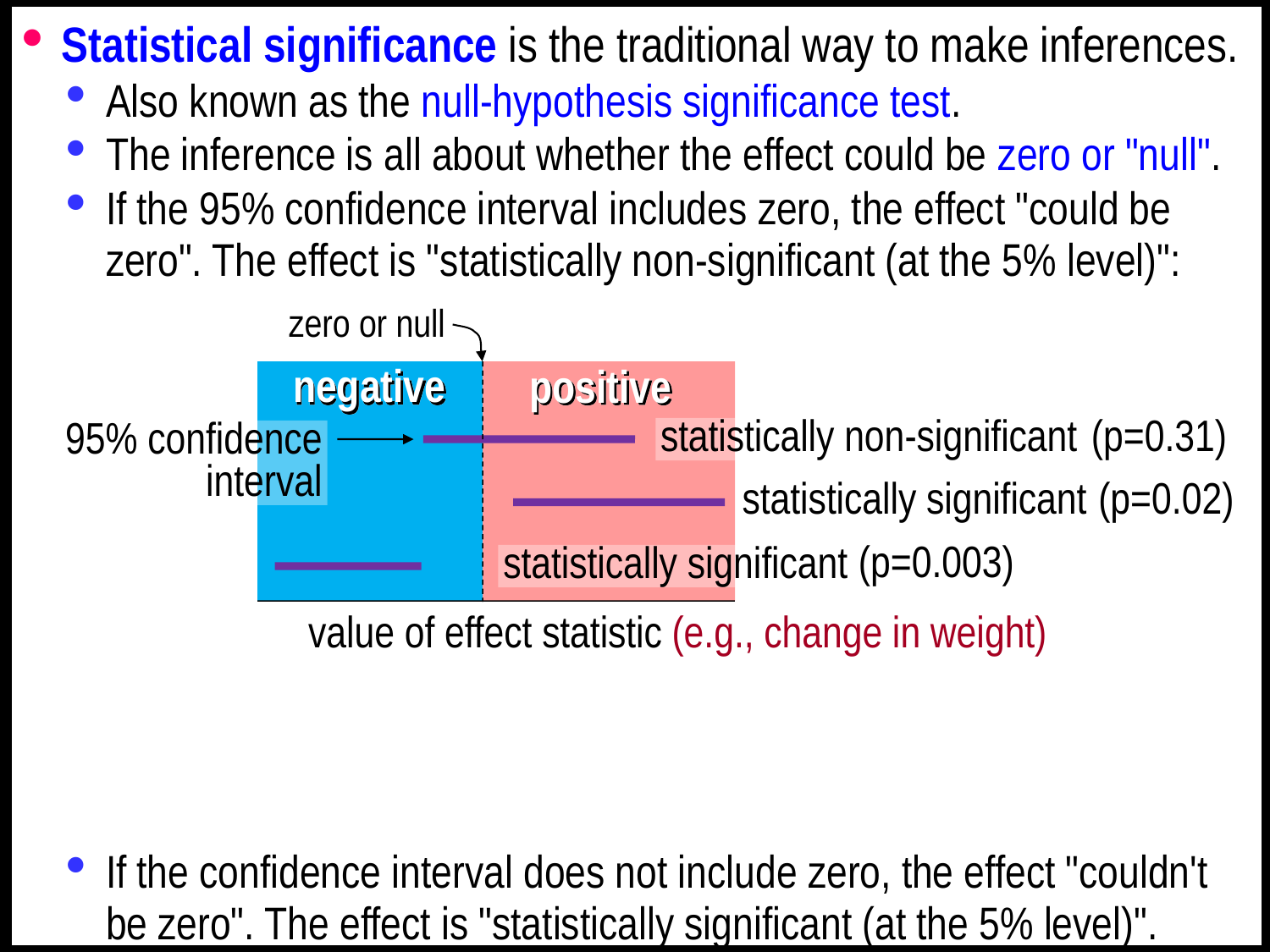

Statistical significance is the traditional way to make inferences.
Also known as the null-hypothesis significance test.
The inference is all about whether the effect could be zero or "null".
If the 95% confidence interval includes zero, the effect "could be zero". The effect is "statistically non-significant (at the 5% level)":

If the confidence interval does not include zero, the effect "couldn't be zero". The effect is "statistically significant (at the 5% level)".
Stats packages calculate a probability or p value for deciding whether an effect is significant.
p>0.05 means non-significant; p<0.05 means significant.
zero or null

value of effect statistic (e.g., change in weight)

negative

positive
(p=0.31)
statistically non-significant
95% confidence interval

statistically significant
(p=0.02)

(p=0.003)
statistically significant